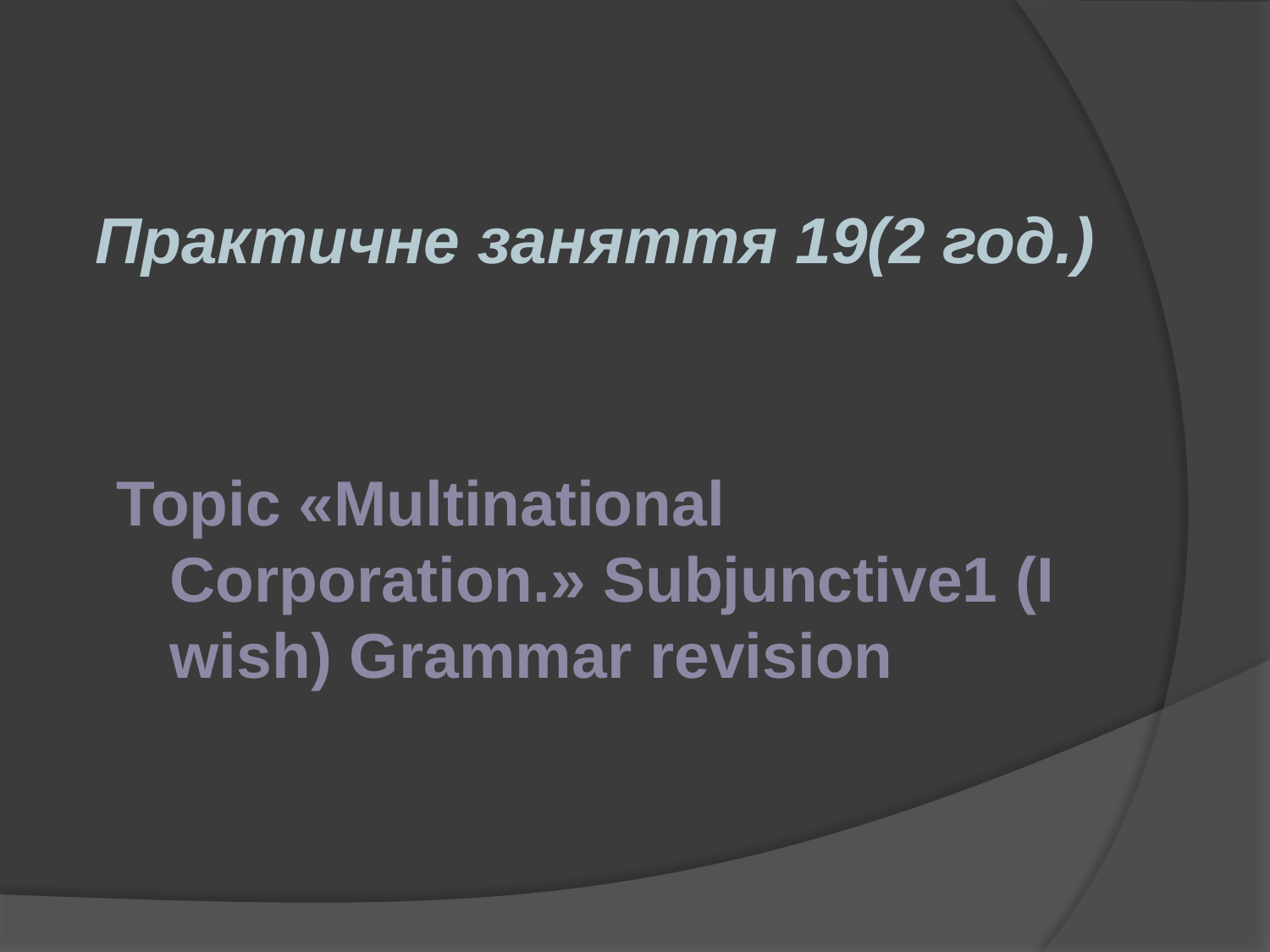

# Практичне заняття 19(2 год.)
Topic «Multinational Corporation.» Subjunctive1 (I wish) Grammar revision